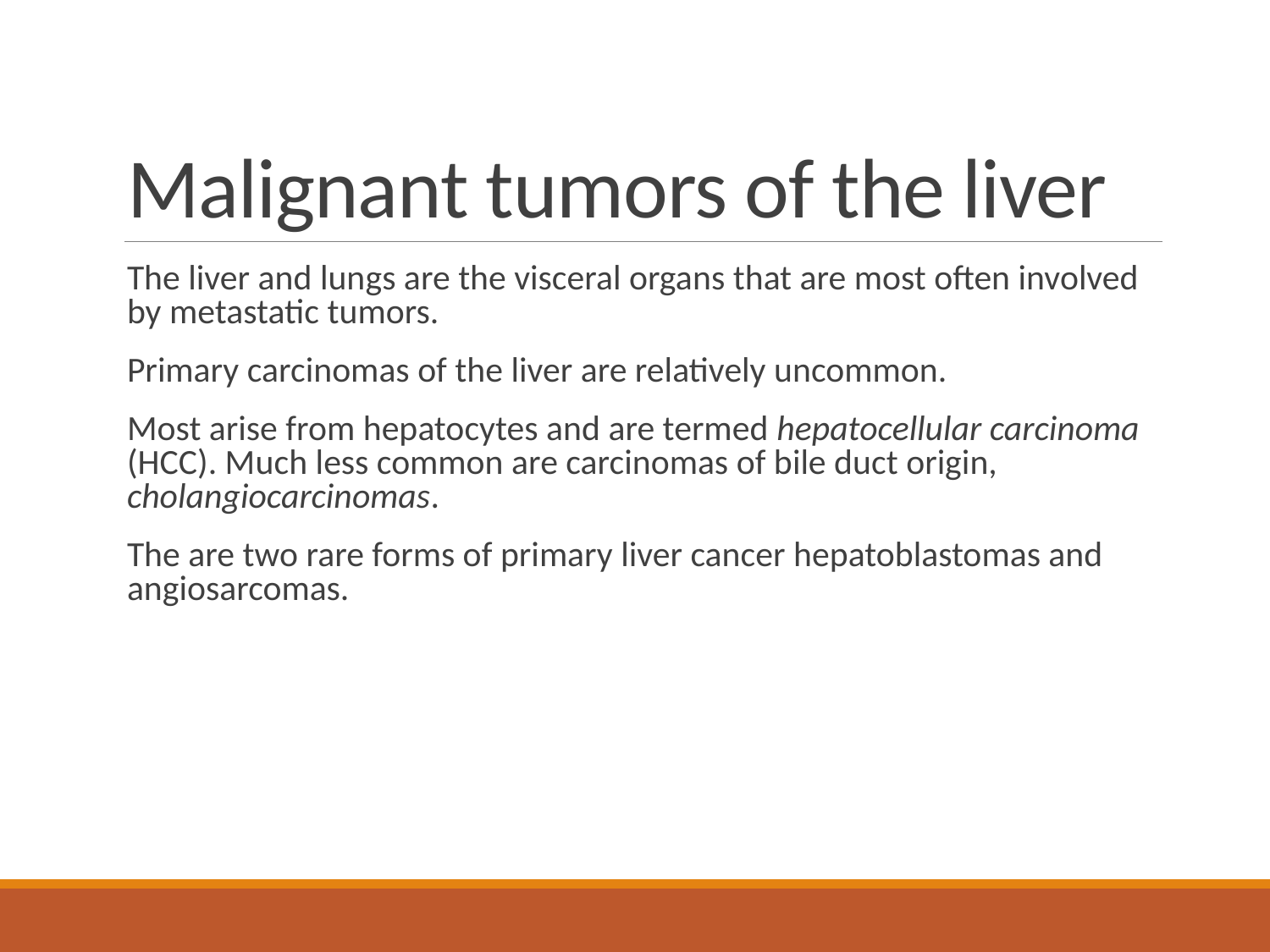

# Malignant tumors of the liver
The liver and lungs are the visceral organs that are most often involved by metastatic tumors.
Primary carcinomas of the liver are relatively uncommon.
Most arise from hepatocytes and are termed hepatocellular carcinoma (HCC). Much less common are carcinomas of bile duct origin, cholangiocarcinomas.
The are two rare forms of primary liver cancer hepatoblastomas and angiosarcomas.